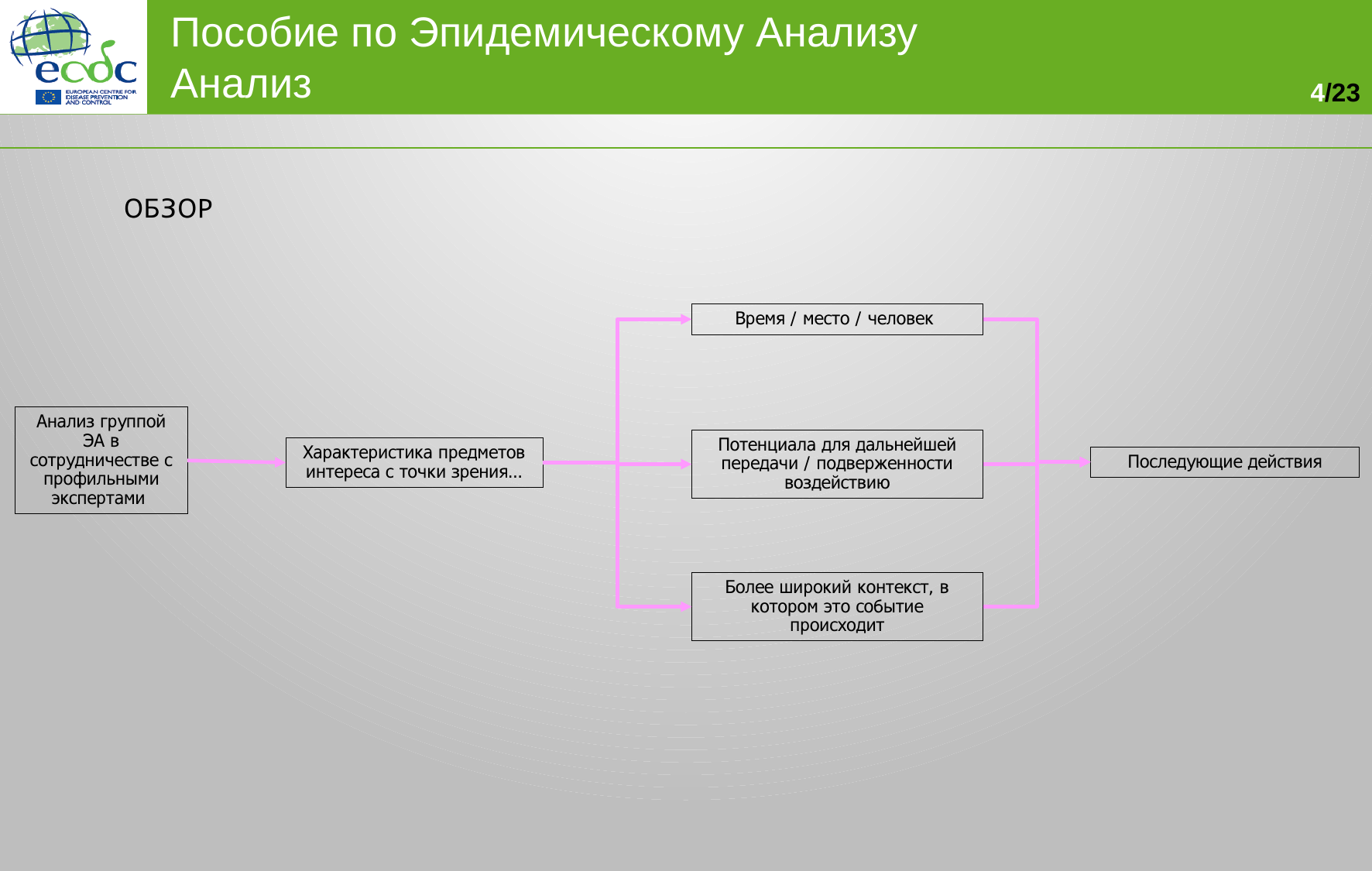

ОБЗОР
Время / место / человек
Анализ группой ЭА в сотрудничестве с профильными экспертами
Потенциала для дальнейшей передачи / подверженности воздействию
Характеристика предметов интереса с точки зрения…
Последующие действия
Более широкий контекст, в котором это событие происходит